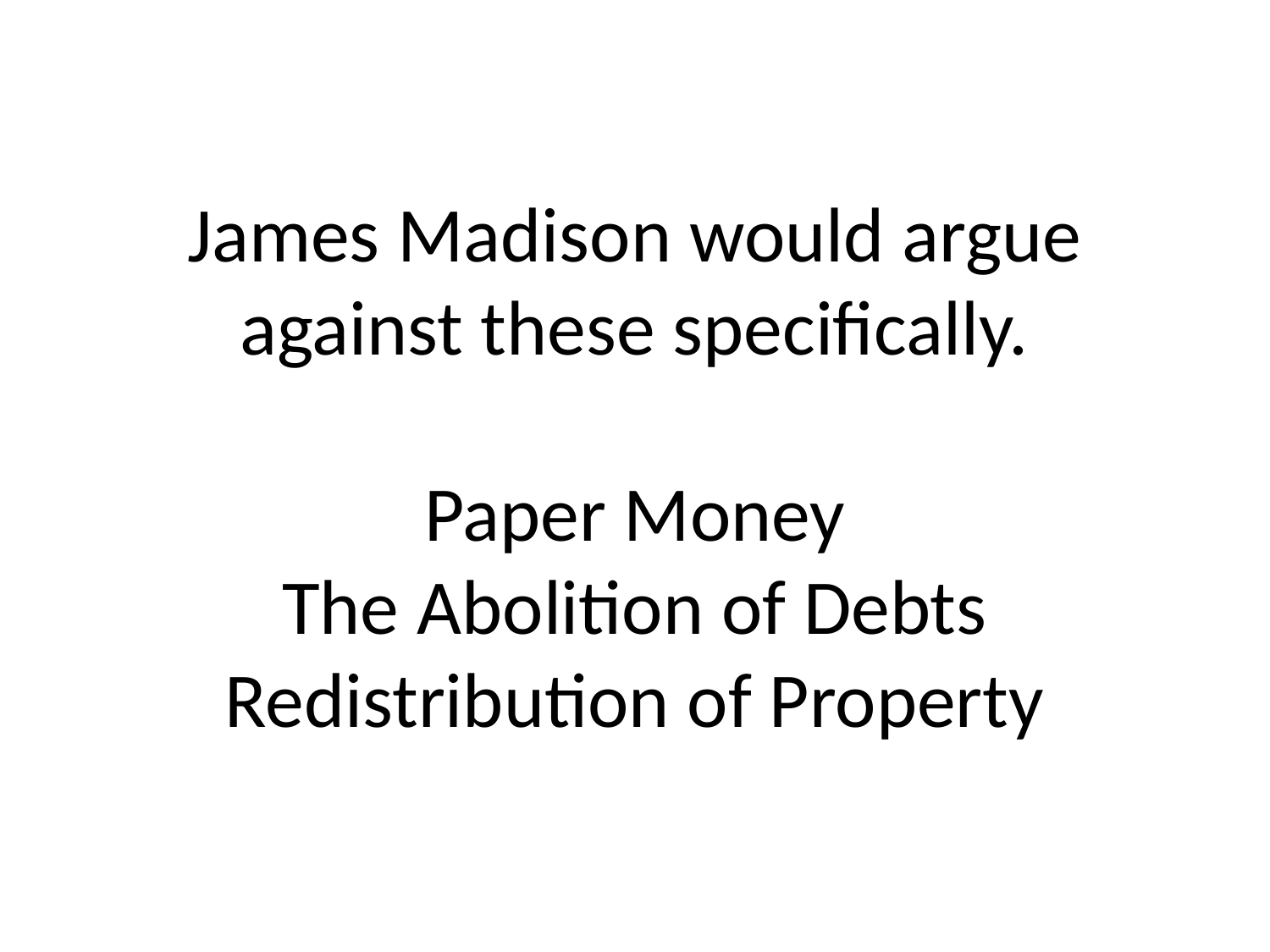

# James Madison would argue against these specifically. Paper Money The Abolition of Debts Redistribution of Property